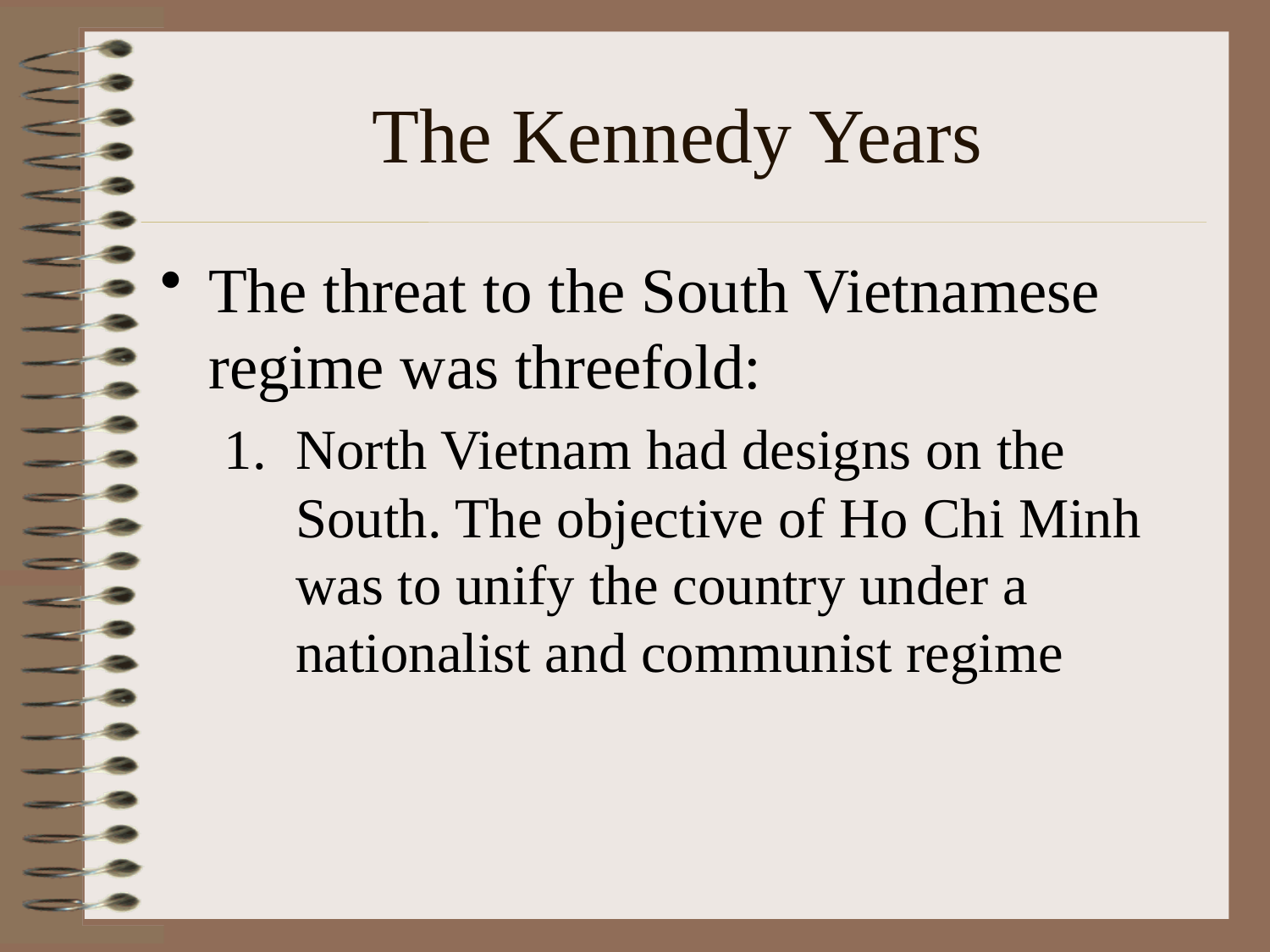

# The Kennedy Years
The threat to the South Vietnamese regime was threefold:
North Vietnam had designs on the South. The objective of Ho Chi Minh was to unify the country under a nationalist and communist regime